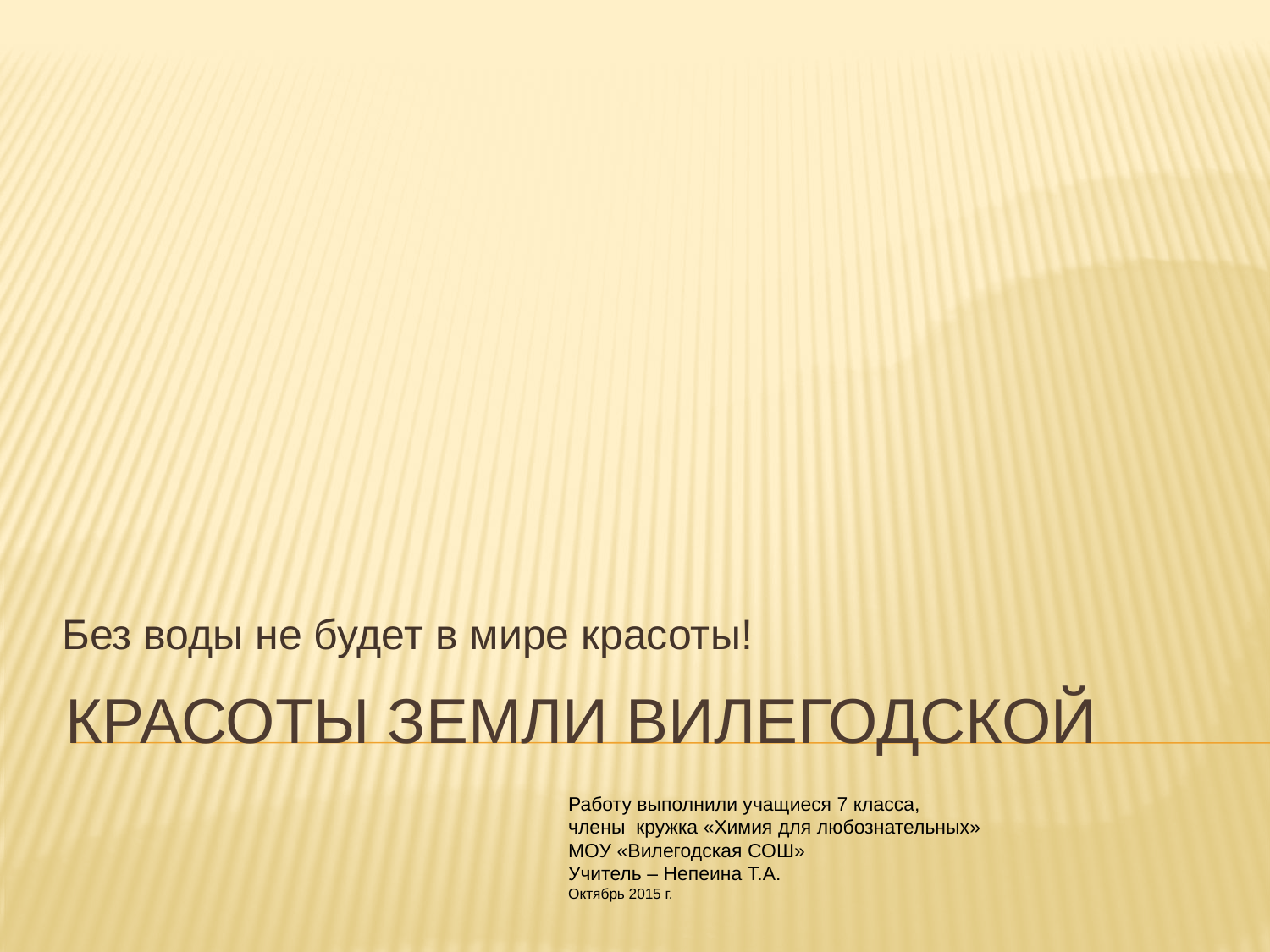

Без воды не будет в мире красоты!
# Красоты земли вилегодской
Работу выполнили учащиеся 7 класса,
члены  кружка «Химия для любознательных»
МОУ «Вилегодская СОШ»
Учитель – Непеина Т.А.
Октябрь 2015 г.